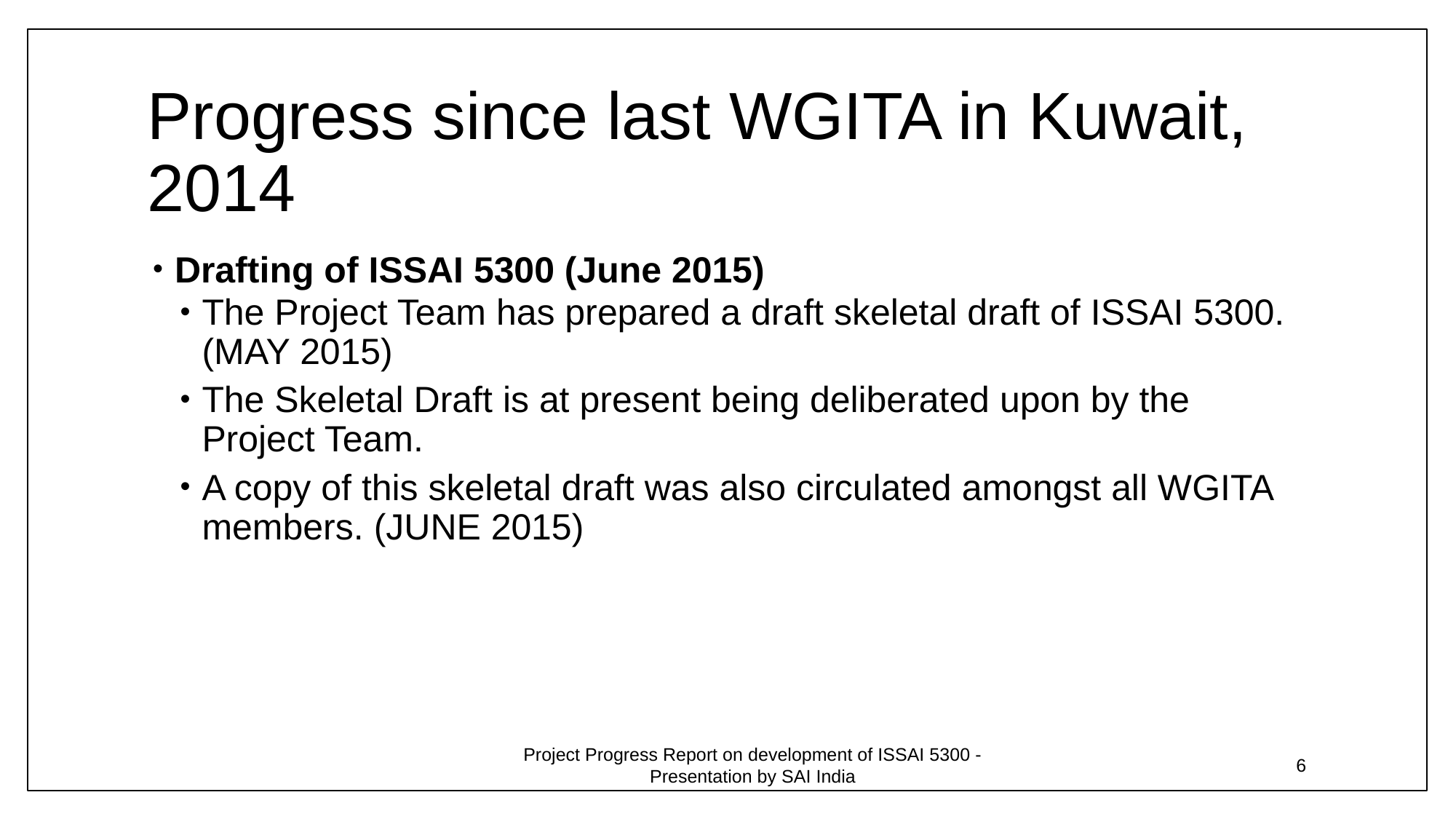

# Progress since last WGITA in Kuwait, 2014
Drafting of ISSAI 5300 (June 2015)
The Project Team has prepared a draft skeletal draft of ISSAI 5300. (MAY 2015)
The Skeletal Draft is at present being deliberated upon by the Project Team.
A copy of this skeletal draft was also circulated amongst all WGITA members. (JUNE 2015)
Project Progress Report on development of ISSAI 5300 - Presentation by SAI India
6